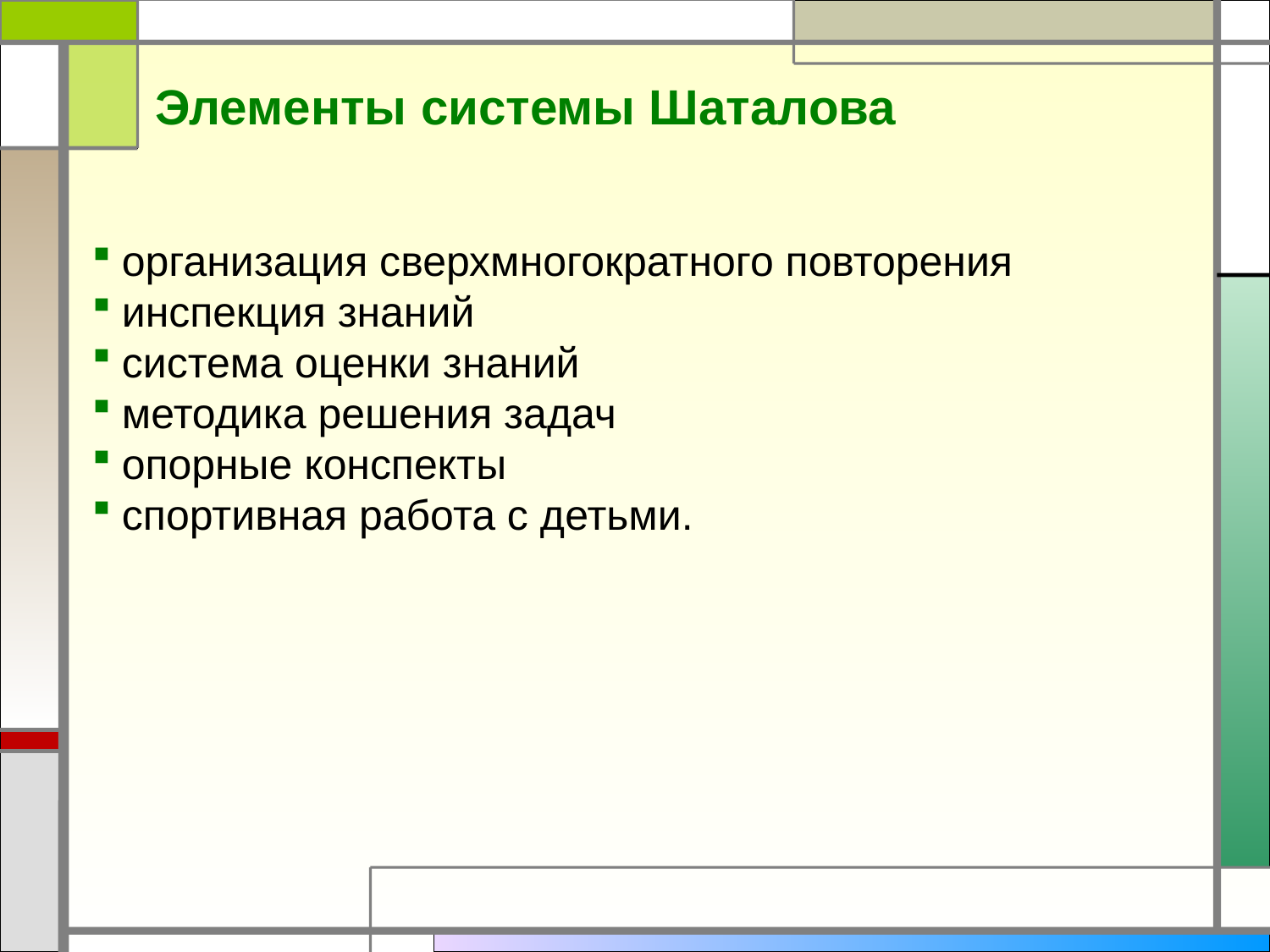

Элементы системы Шаталова
организация сверхмногократного повторения
инспекция знаний
система оценки знаний
методика решения задач
опорные конспекты
спортивная работа с детьми.